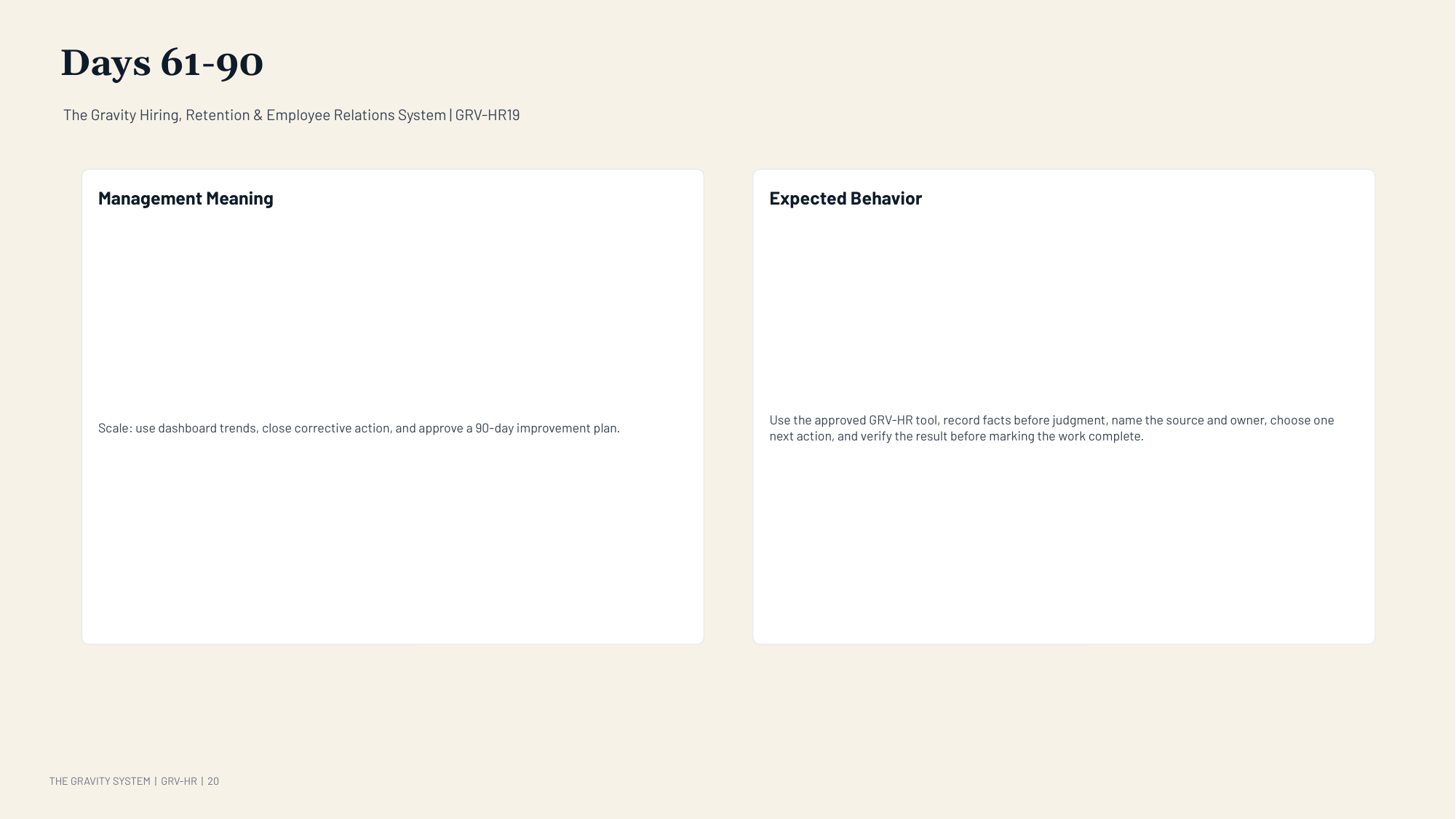

Days 61-90
The Gravity Hiring, Retention & Employee Relations System | GRV-HR19

Management Meaning
Expected Behavior
Scale: use dashboard trends, close corrective action, and approve a 90-day improvement plan.
Use the approved GRV-HR tool, record facts before judgment, name the source and owner, choose one next action, and verify the result before marking the work complete.
THE GRAVITY SYSTEM  |  GRV-HR  |  20